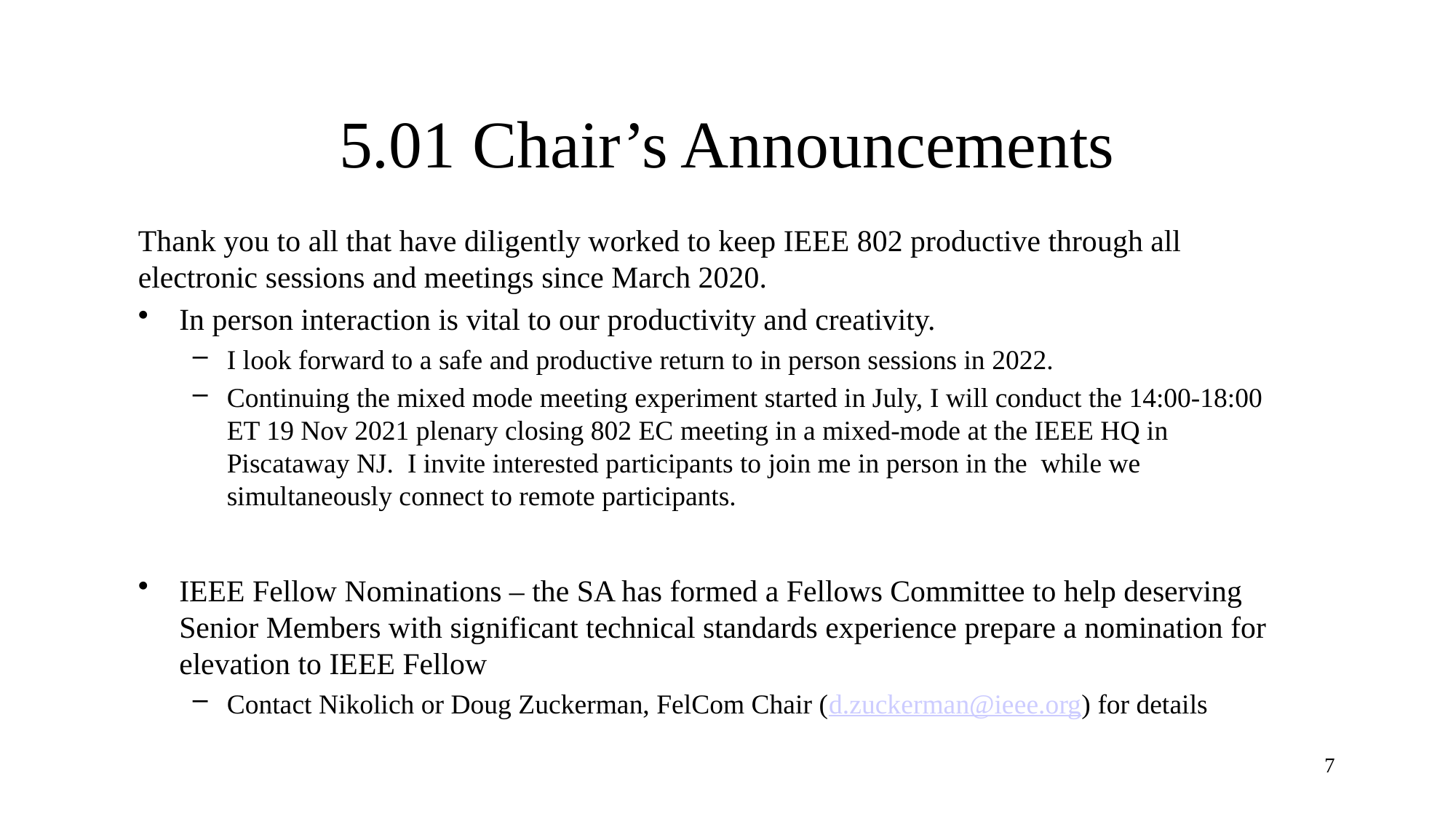

# 5.01 Chair’s Announcements
Thank you to all that have diligently worked to keep IEEE 802 productive through all electronic sessions and meetings since March 2020.
In person interaction is vital to our productivity and creativity.
I look forward to a safe and productive return to in person sessions in 2022.
Continuing the mixed mode meeting experiment started in July, I will conduct the 14:00-18:00 ET 19 Nov 2021 plenary closing 802 EC meeting in a mixed-mode at the IEEE HQ in Piscataway NJ.  I invite interested participants to join me in person in the  while we simultaneously connect to remote participants.

IEEE Fellow Nominations – the SA has formed a Fellows Committee to help deserving Senior Members with significant technical standards experience prepare a nomination for elevation to IEEE Fellow
Contact Nikolich or Doug Zuckerman, FelCom Chair (d.zuckerman@ieee.org) for details

7